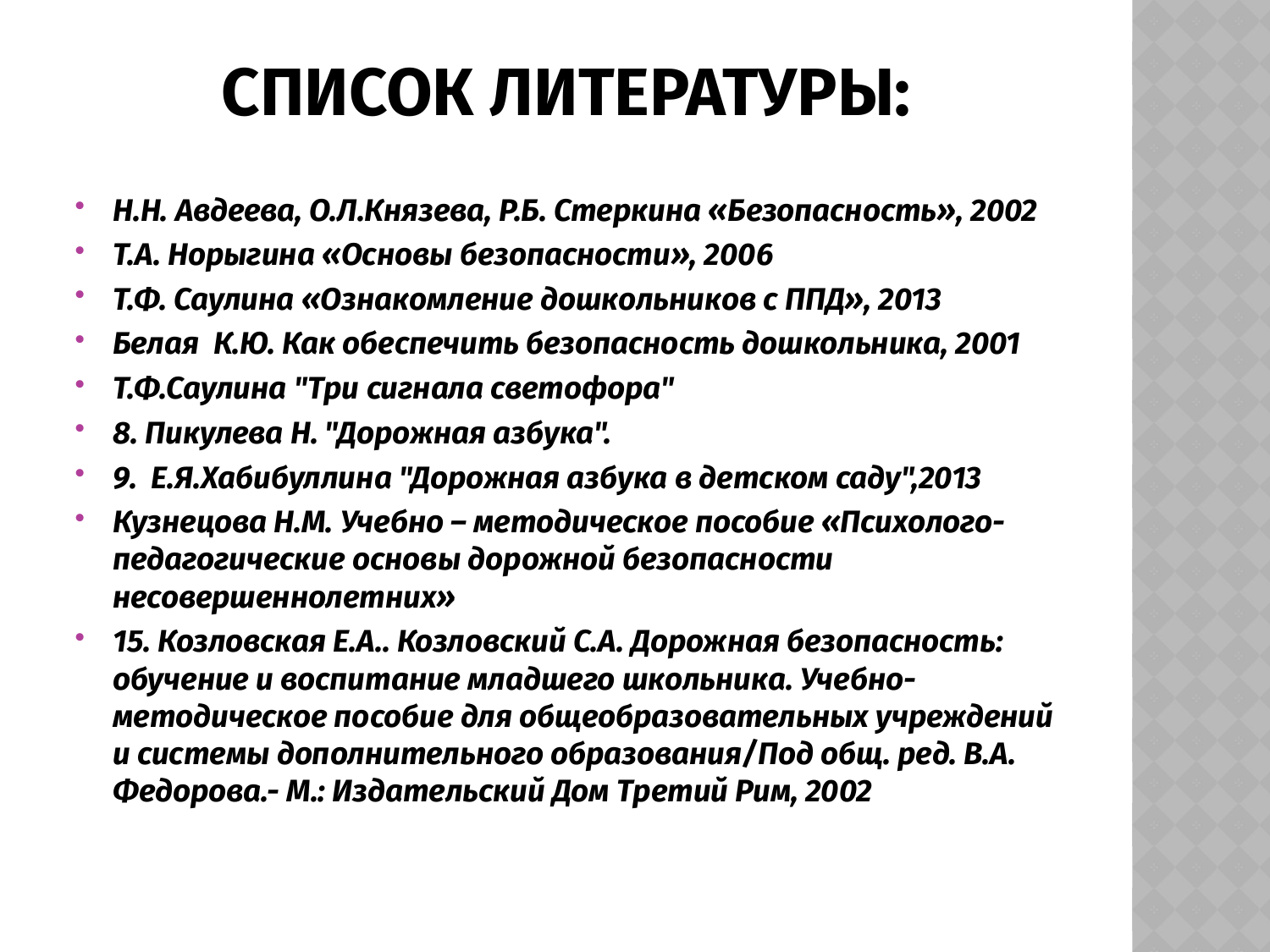

# Список литературы:

Н.Н. Авдеева, О.Л.Князева, Р.Б. Стеркина «Безопасность», 2002
Т.А. Норыгина «Основы безопасности», 2006
Т.Ф. Саулина «Ознакомление дошкольников с ППД», 2013
Белая  К.Ю. Как обеспечить безопасность дошкольника, 2001
Т.Ф.Саулина "Три сигнала светофора"
8. Пикулева Н. "Дорожная азбука".
9.  Е.Я.Хабибуллина "Дорожная азбука в детском саду",2013
Кузнецова Н.М. Учебно – методическое пособие «Психолого-педагогические основы дорожной безопасности несовершеннолетних»
15.​ Козловская Е.А.. Козловский С.А. Дорожная безопасность: обучение и воспитание младшего школьника. Учебно-методическое пособие для общеобразовательных учреждений и системы дополнительного образования/Под общ. ред. В.А. Федорова.- М.: Издательский Дом Третий Рим, 2002